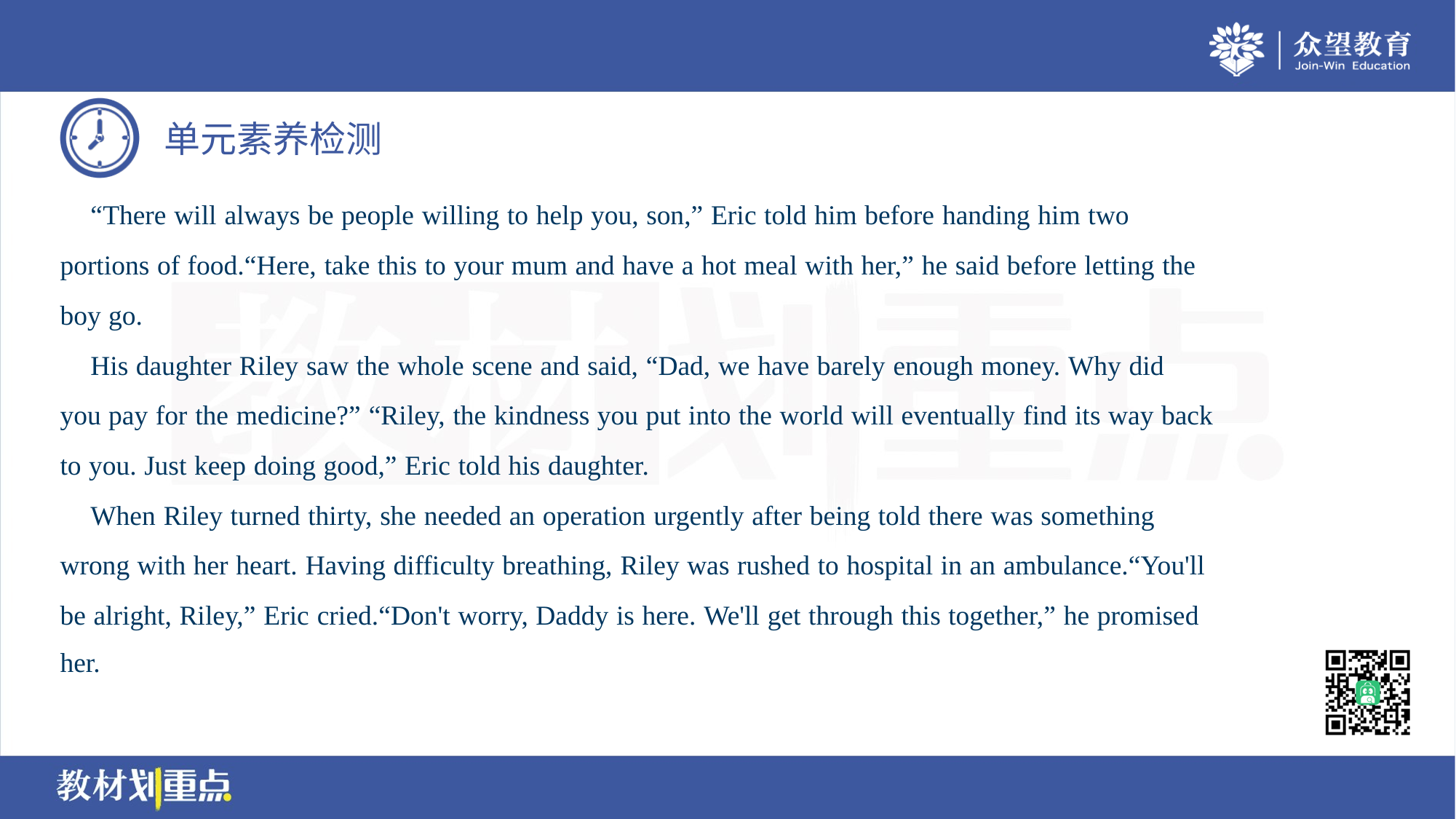

“There will always be people willing to help you, son,” Eric told him before handing him two
portions of food.“Here, take this to your mum and have a hot meal with her,” he said before letting the
boy go.
    His daughter Riley saw the whole scene and said, “Dad, we have barely enough money. Why did
you pay for the medicine?” “Riley, the kindness you put into the world will eventually find its way back
to you. Just keep doing good,” Eric told his daughter.
    When Riley turned thirty, she needed an operation urgently after being told there was something
wrong with her heart. Having difficulty breathing, Riley was rushed to hospital in an ambulance.“You'll
be alright, Riley,” Eric cried.“Don't worry, Daddy is here. We'll get through this together,” he promised
her.